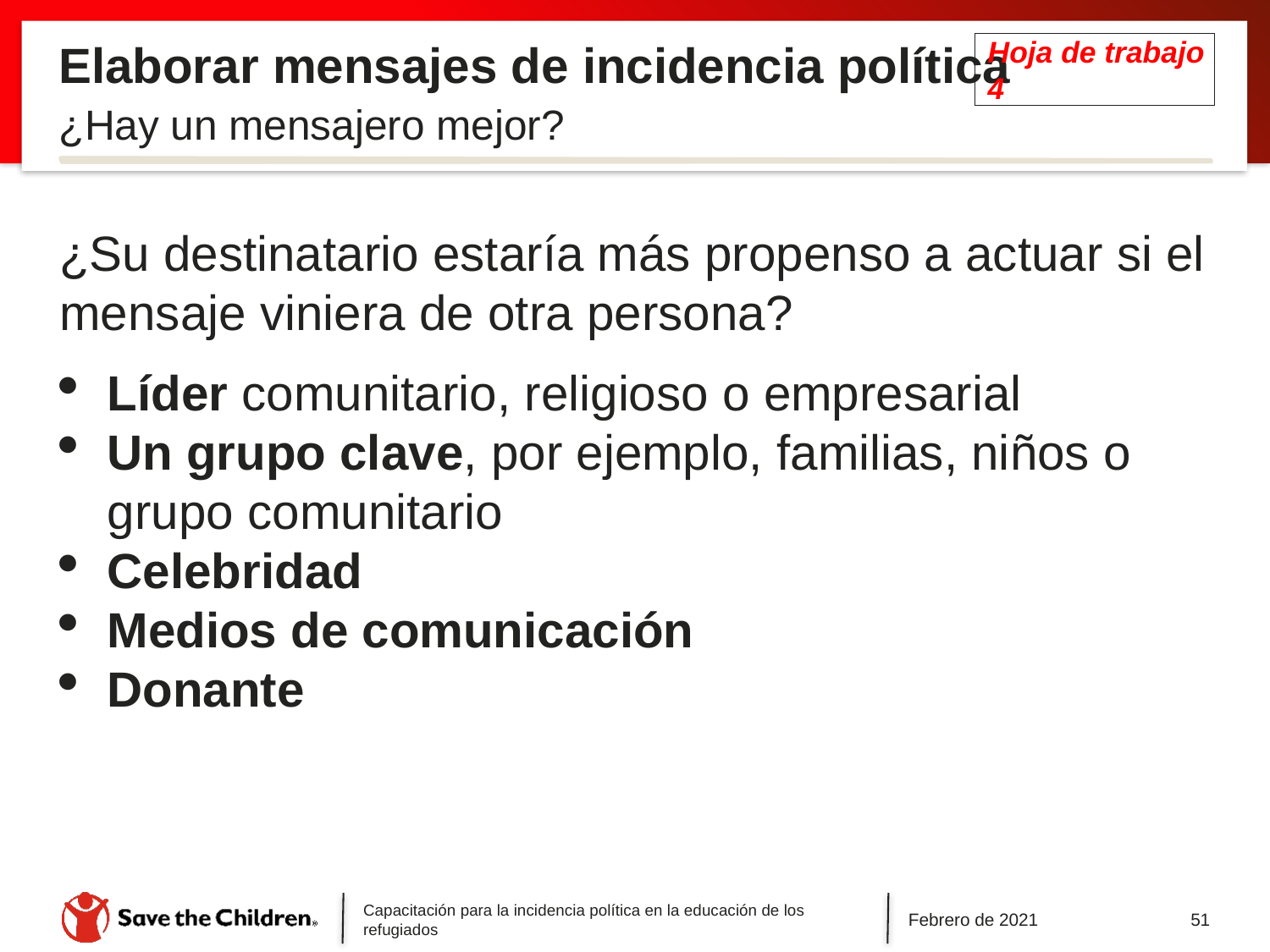

# Elaborar mensajes de incidencia política
Hoja de trabajo 4
¿Hay un mensajero mejor?
¿Su destinatario estaría más propenso a actuar si el mensaje viniera de otra persona?
Líder comunitario, religioso o empresarial
Un grupo clave, por ejemplo, familias, niños o grupo comunitario
Celebridad
Medios de comunicación
Donante
Capacitación para la incidencia política en la educación de los refugiados
Febrero de 2021
51